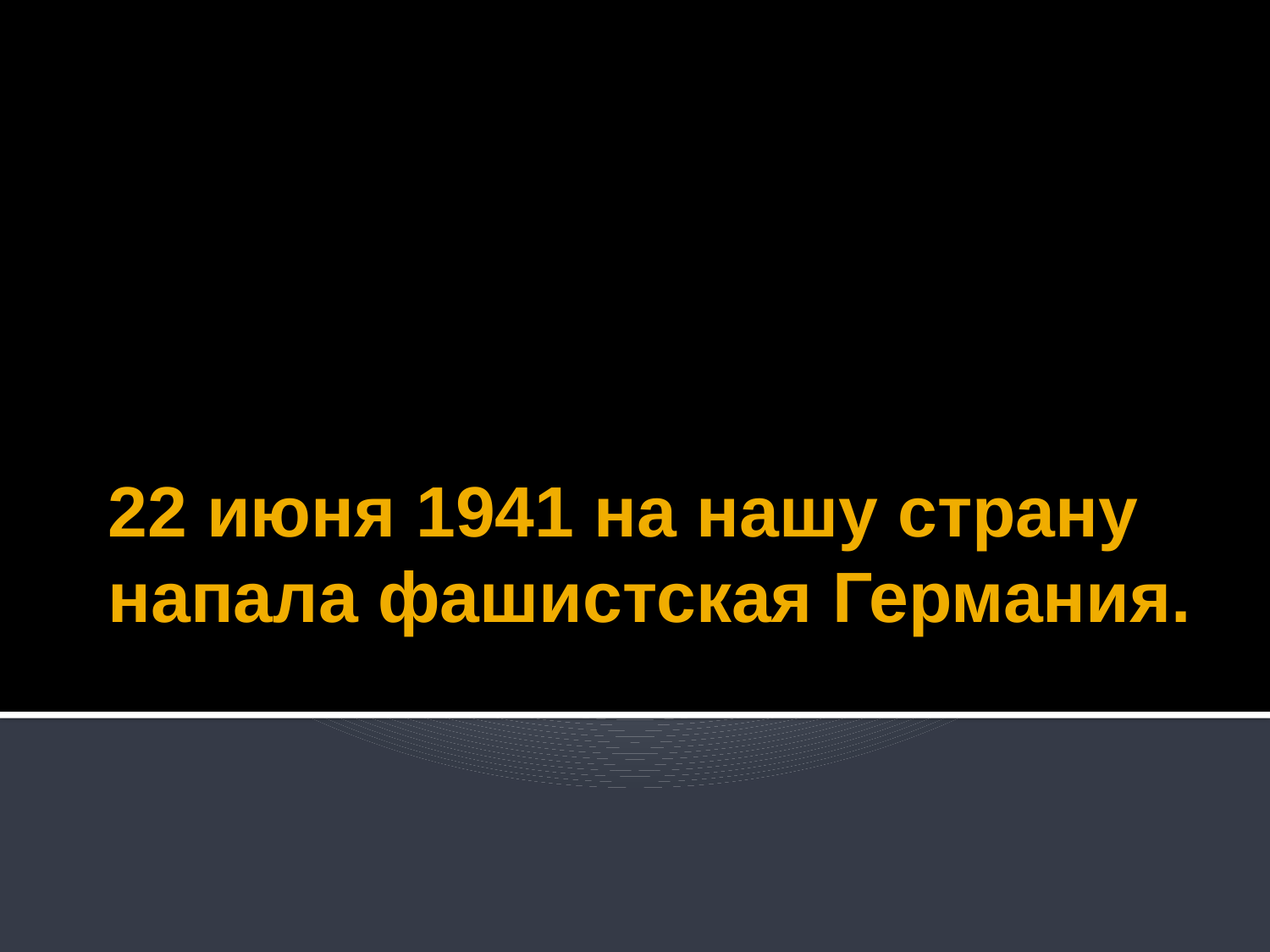

# 22 июня 1941 на нашу страну напала фашистская Германия.